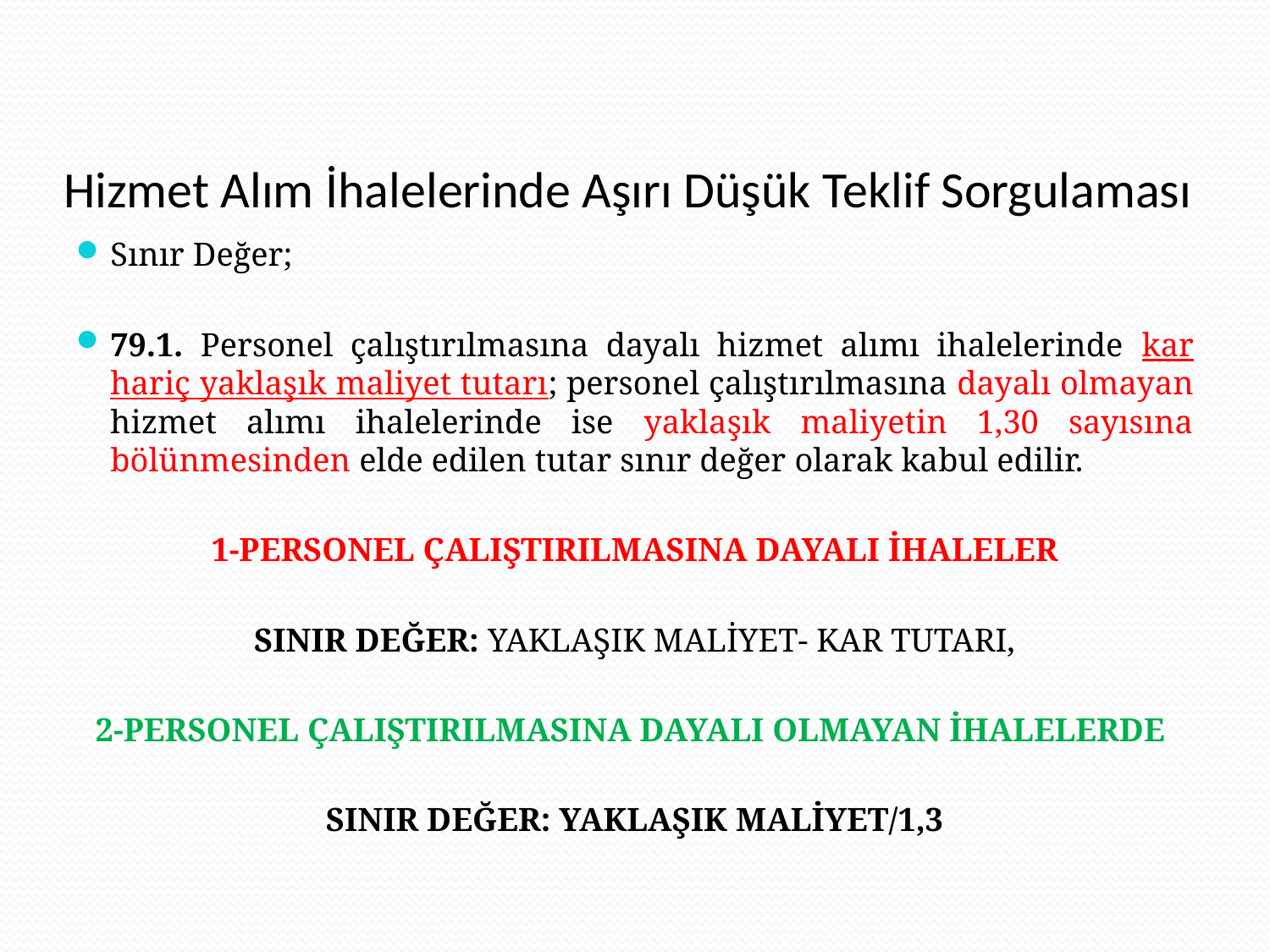

# Hizmet Alım İhalelerinde Aşırı Düşük Teklif Sorgulaması
Sınır Değer;

79.1. Personel çalıştırılmasına dayalı hizmet alımı ihalelerinde kar hariç yaklaşık maliyet tutarı; personel çalıştırılmasına dayalı olmayan hizmet alımı ihalelerinde ise yaklaşık maliyetin 1,30 sayısına bölünmesinden elde edilen tutar sınır değer olarak kabul edilir.

1-PERSONEL ÇALIŞTIRILMASINA DAYALI İHALELER

SINIR DEĞER: YAKLAŞIK MALİYET- KAR TUTARI,

2-PERSONEL ÇALIŞTIRILMASINA DAYALI OLMAYAN İHALELERDE

SINIR DEĞER: YAKLAŞIK MALİYET/1,3